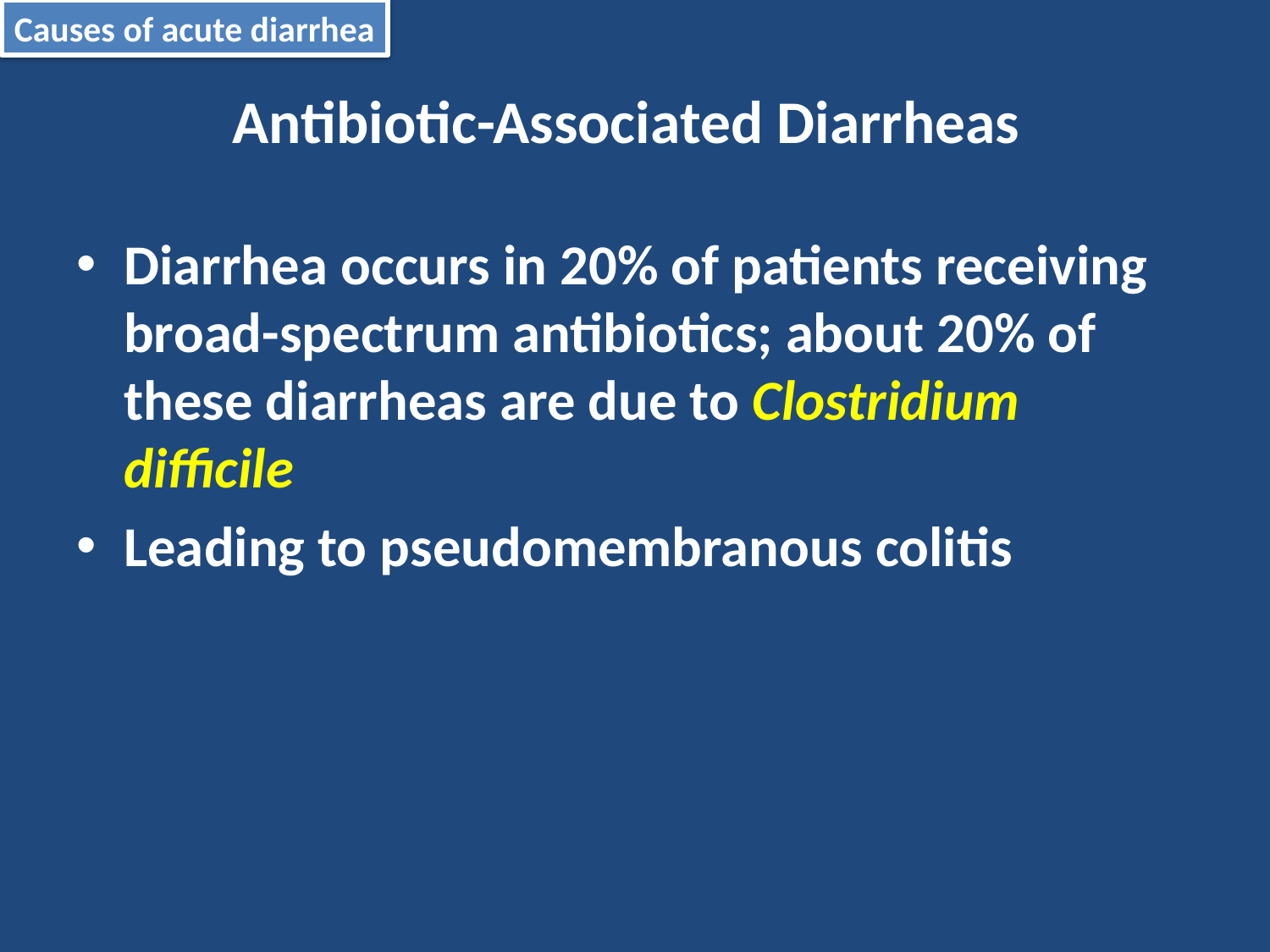

Causes of acute diarrhea
# Antibiotic-Associated Diarrheas
Diarrhea occurs in 20% of patients receiving broad-spectrum antibiotics; about 20% of these diarrheas are due to Clostridium difficile
Leading to pseudomembranous colitis